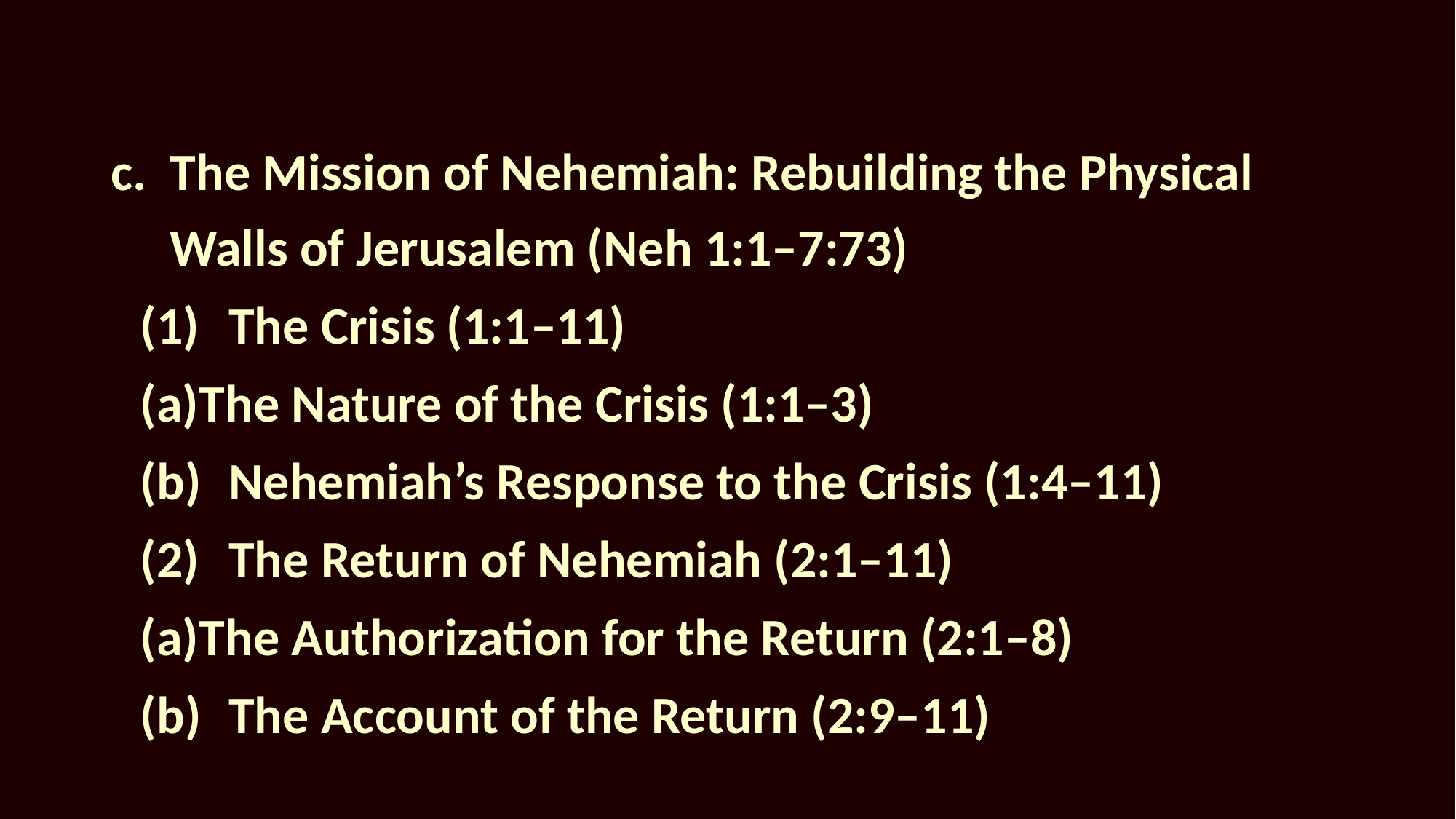

c.	The Mission of Nehemiah: Rebuilding the Physical Walls of Jerusalem (Neh 1:1–7:73)
	(1)	The Crisis (1:1–11)
		(a)	The Nature of the Crisis (1:1–3)
		(b)	Nehemiah’s Response to the Crisis (1:4–11)
	(2)	The Return of Nehemiah (2:1–11)
		(a)	The Authorization for the Return (2:1–8)
		(b)	The Account of the Return (2:9–11)